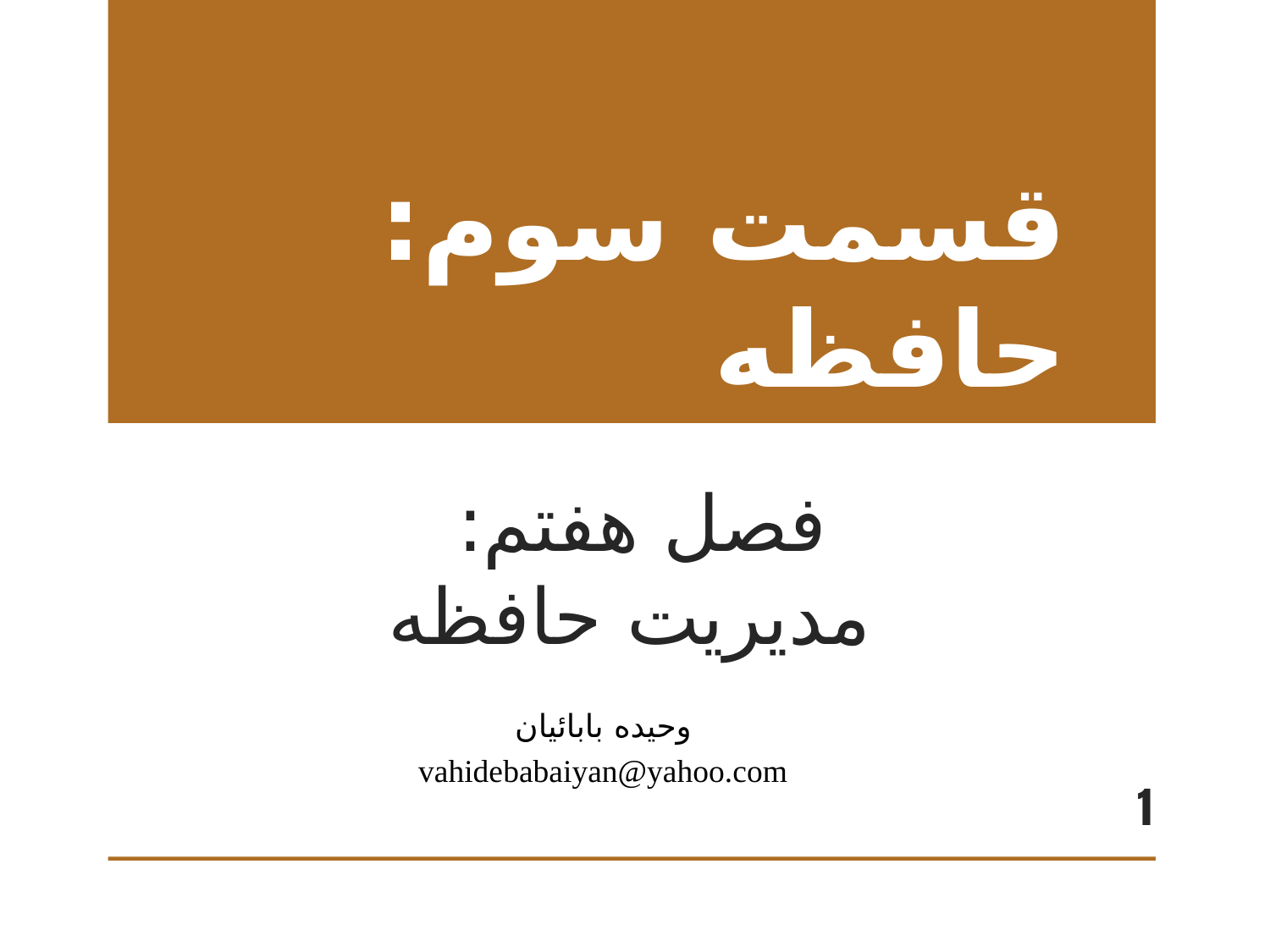

قسمت سوم: حافظه
# فصل هفتم: مدیریت حافظه
وحیده بابائیان
vahidebabaiyan@yahoo.com
1